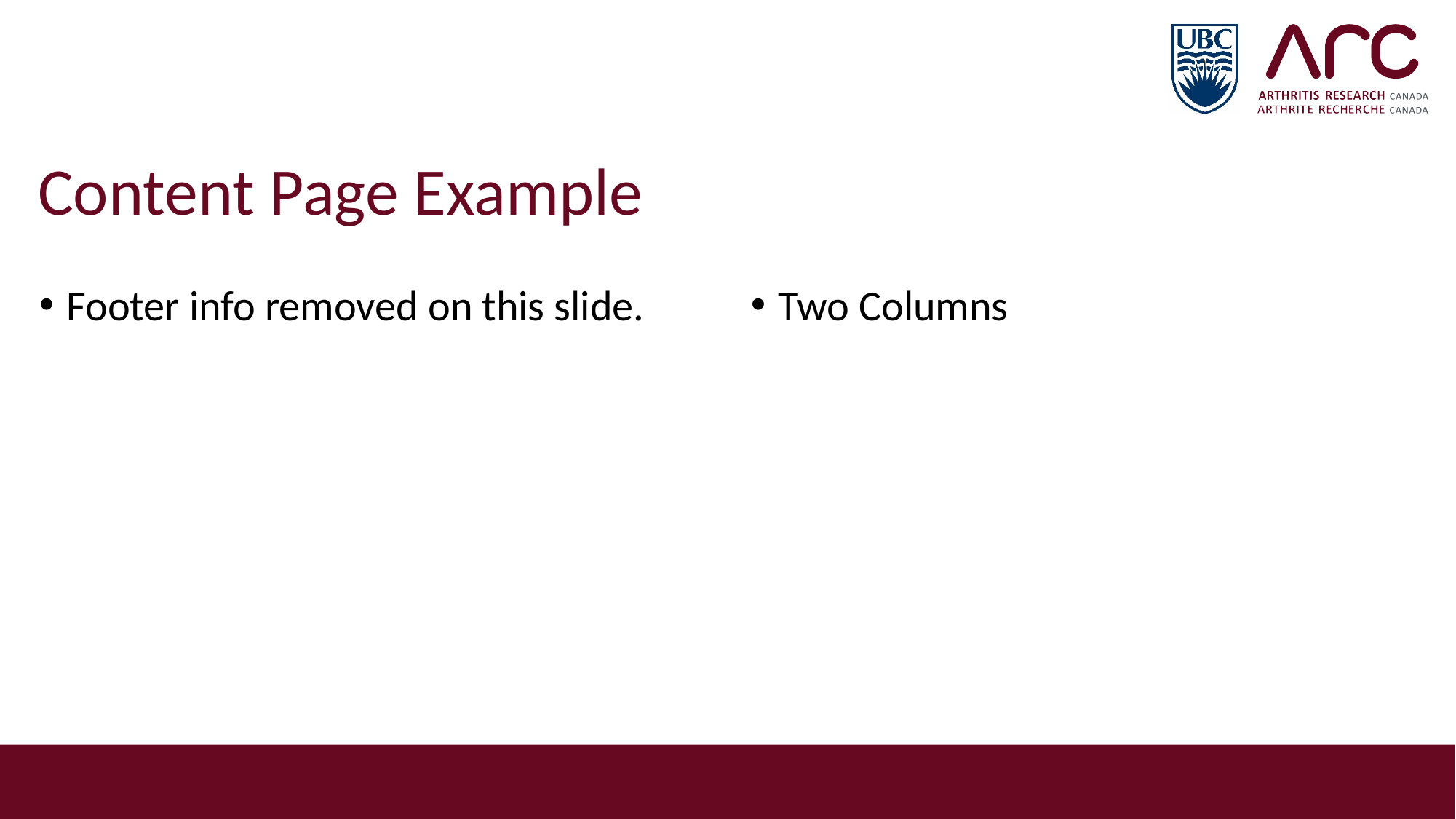

# Content Page Example
Footer info removed on this slide.

Two Columns